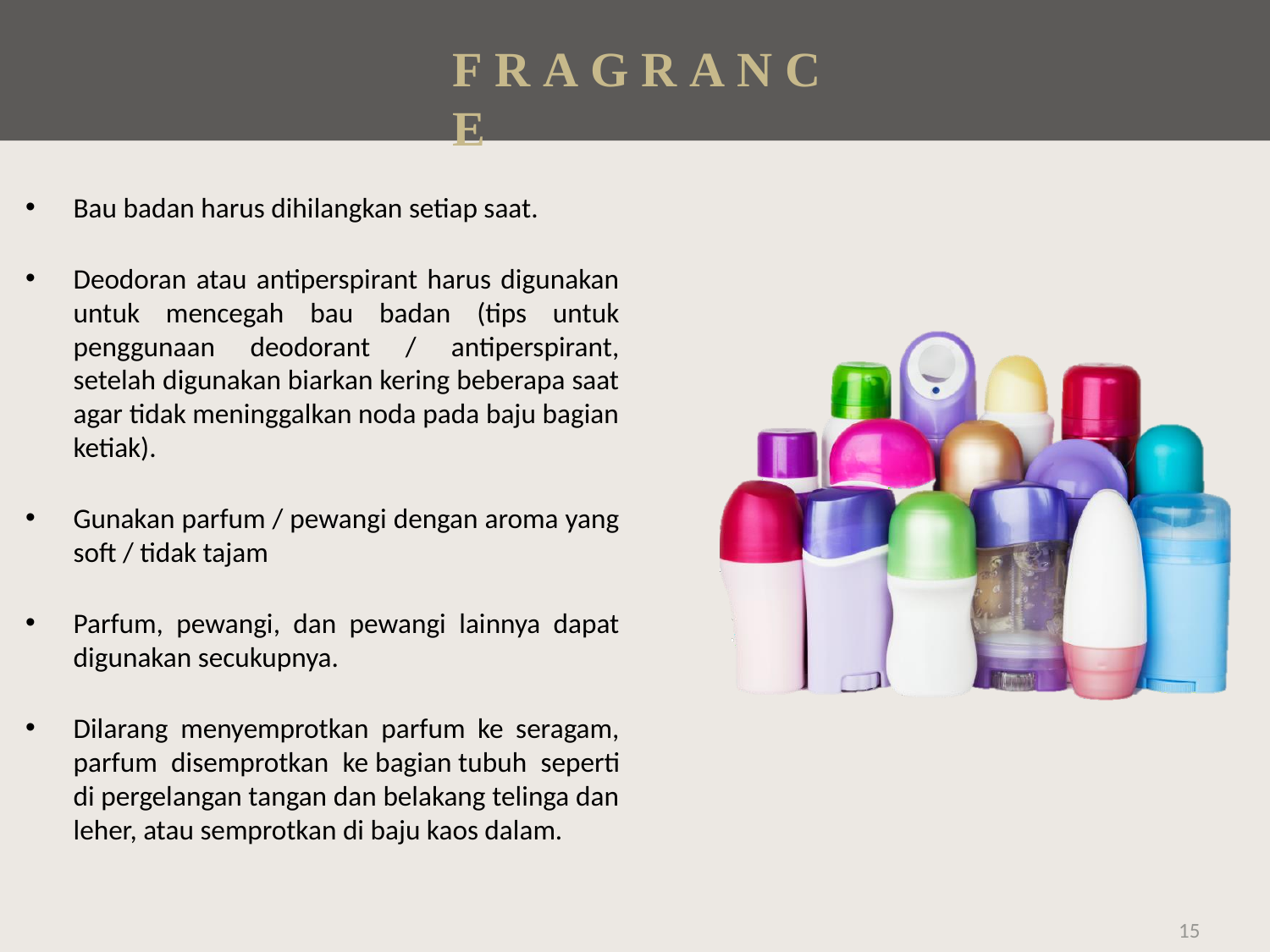

# F R A G R A N C E
Bau badan harus dihilangkan setiap saat.

Deodoran atau antiperspirant harus digunakan untuk mencegah bau badan (tips untuk penggunaan deodorant / antiperspirant, setelah digunakan biarkan kering beberapa saat agar tidak meninggalkan noda pada baju bagian ketiak).

Gunakan parfum / pewangi dengan aroma yang soft / tidak tajam

Parfum, pewangi, dan pewangi lainnya dapat digunakan secukupnya.

Dilarang menyemprotkan parfum ke seragam, parfum disemprotkan ke bagian tubuh seperti di pergelangan tangan dan belakang telinga dan leher, atau semprotkan di baju kaos dalam.

15